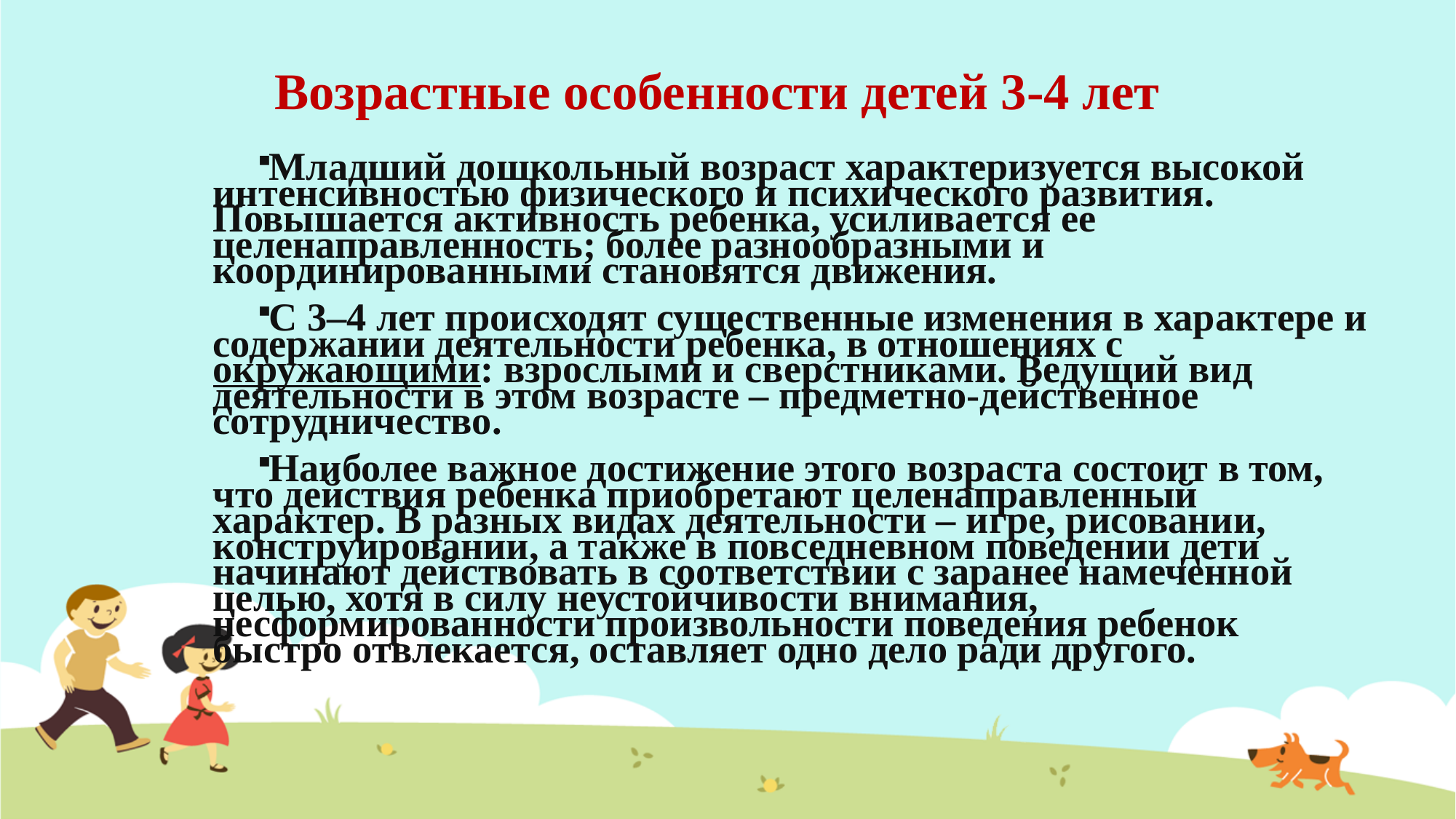

# Возрастные особенности детей 3-4 лет
Младший дошкольный возраст характеризуется высокой интенсивностью физического и психического развития. Повышается активность ребенка, усиливается ее целенаправленность; более разнообразными и координированными становятся движения.
С 3–4 лет происходят существенные изменения в характере и содержании деятельности ребенка, в отношениях с окружающими: взрослыми и сверстниками. Ведущий вид деятельности в этом возрасте – предметно-действенное сотрудничество.
Наиболее важное достижение этого возраста состоит в том, что действия ребенка приобретают целенаправленный характер. В разных видах деятельности – игре, рисовании, конструировании, а также в повседневном поведении дети начинают действовать в соответствии с заранее намеченной целью, хотя в силу неустойчивости внимания, несформированности произвольности поведения ребенок быстро отвлекается, оставляет одно дело ради другого.